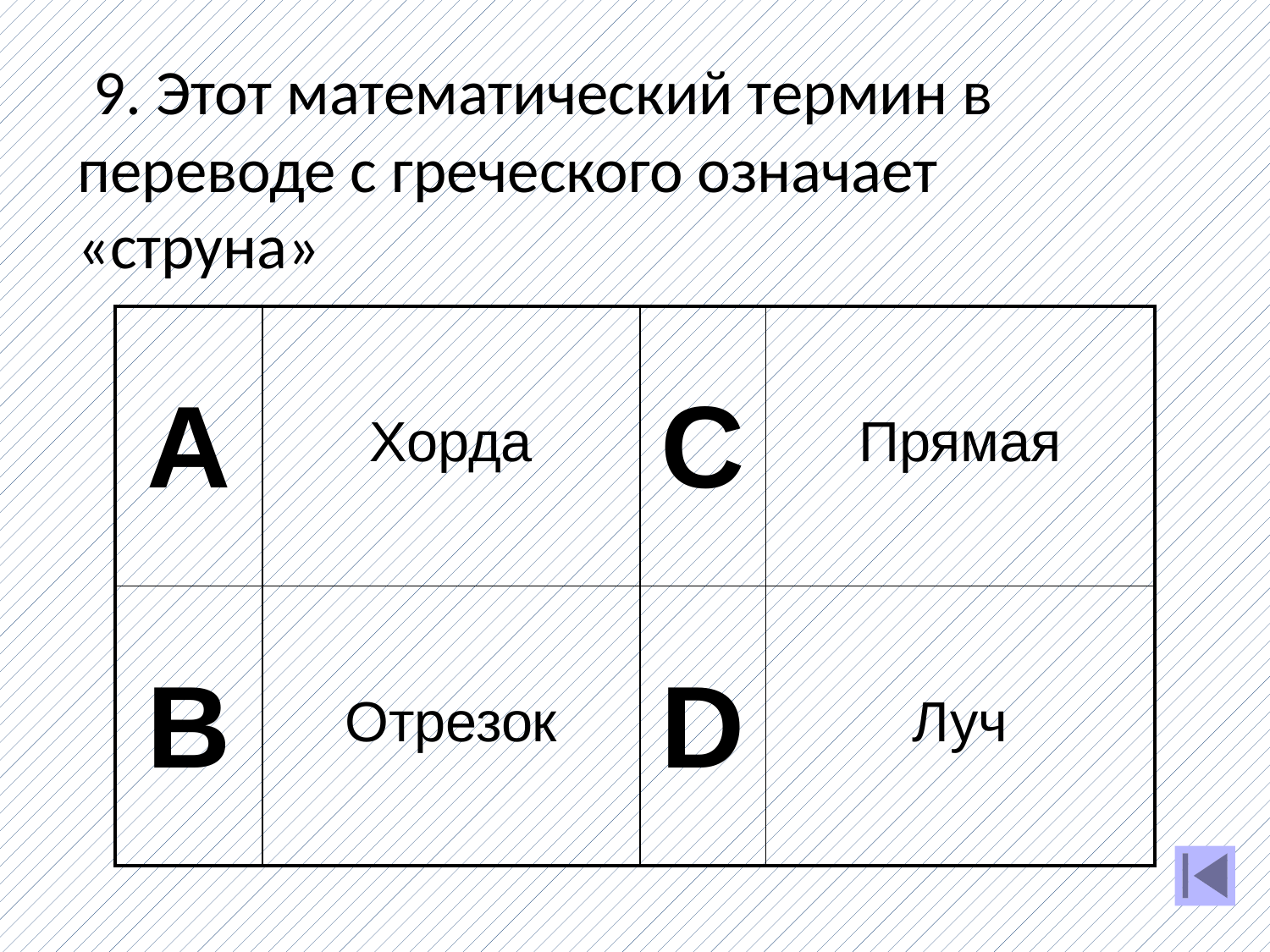

9. Этот математический термин в переводе с греческого означает «струна»
| А | Хорда | C | Прямая |
| --- | --- | --- | --- |
| B | Отрезок | D | Луч |